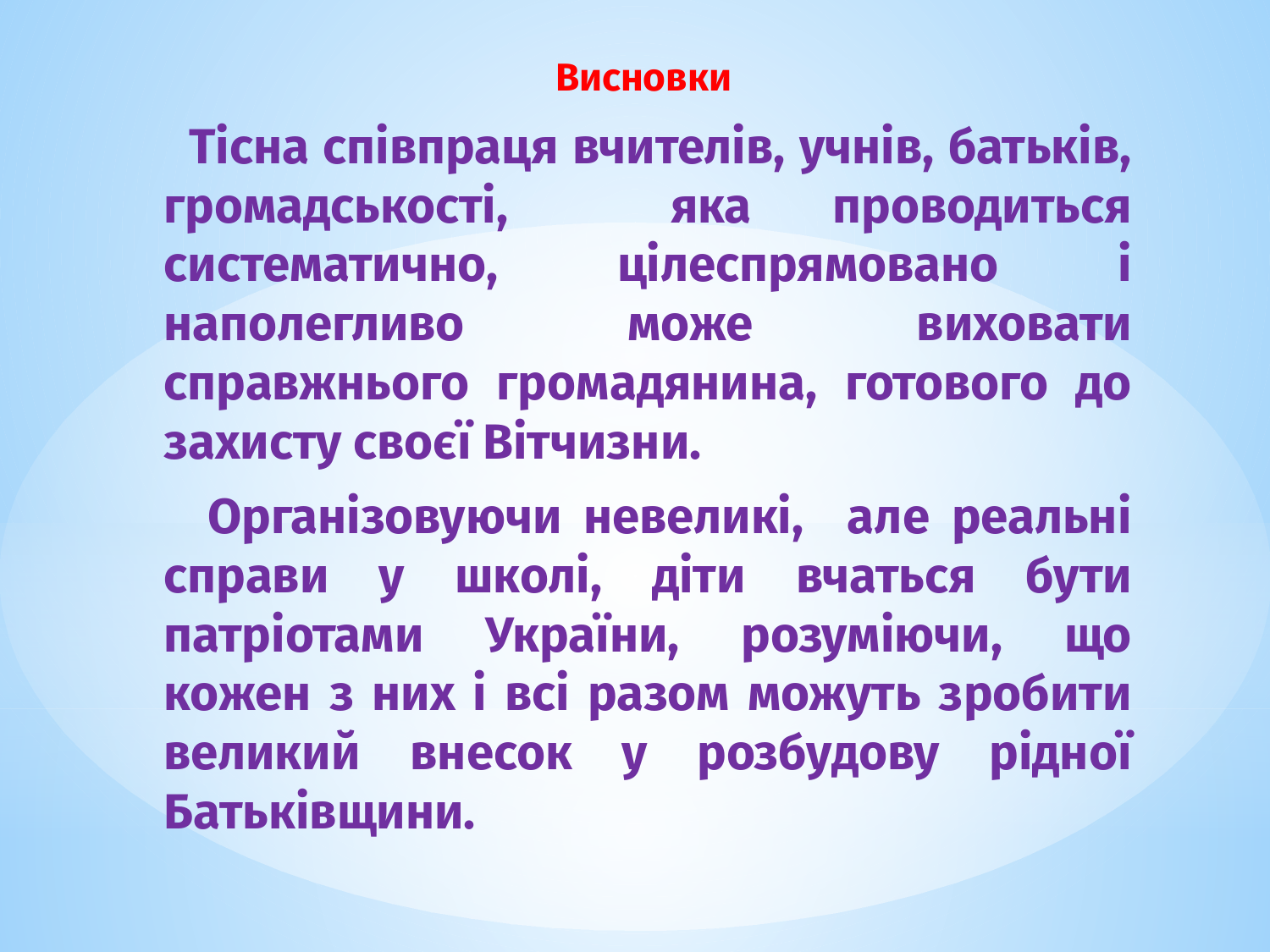

Висновки
  Тісна співпраця вчителів, учнів, батьків, громадськості,  яка проводиться систематично, цілеспрямовано і наполегливо може виховати справжнього громадянина, готового до захисту своєї Вітчизни.
  Організовуючи невеликі,  але реальні справи у школі, діти вчаться бути патріотами України, розуміючи, що кожен з них і всі разом можуть зробити великий внесок у розбудову рідної Батьківщини.